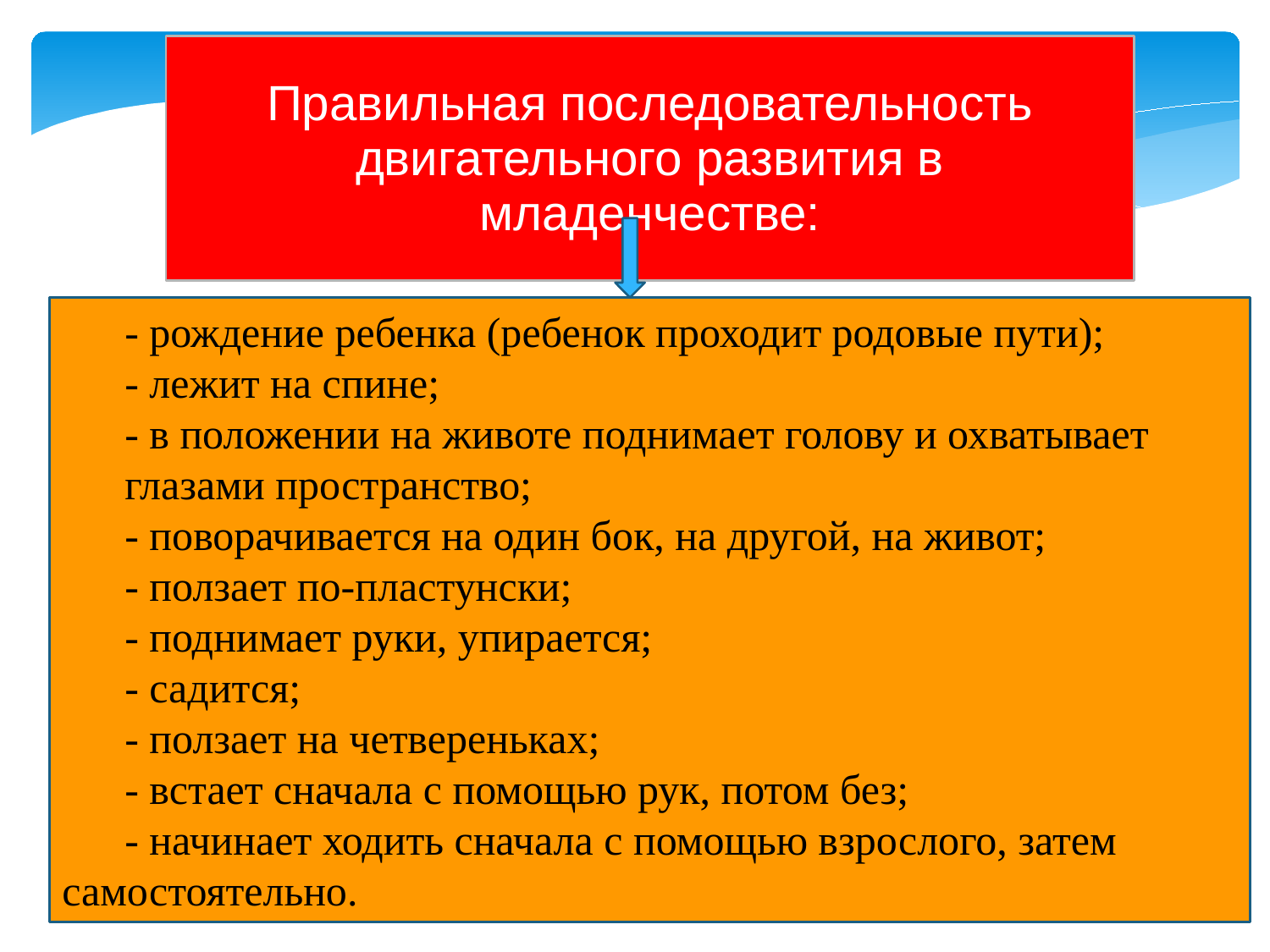

Правильная последовательность двигательного развития в младенчестве:

- рождение ребенка (ребенок проходит родовые пути);
- лежит на спине;
- в положении на животе поднимает голову и охватывает
глазами пространство;
- поворачивается на один бок, на другой, на живот;
- ползает по-пластунски;
- поднимает руки, упирается;
- садится;
- ползает на четвереньках;
- встает сначала с помощью рук, потом без;
- начинает ходить сначала с помощью взрослого, затем самостоятельно.